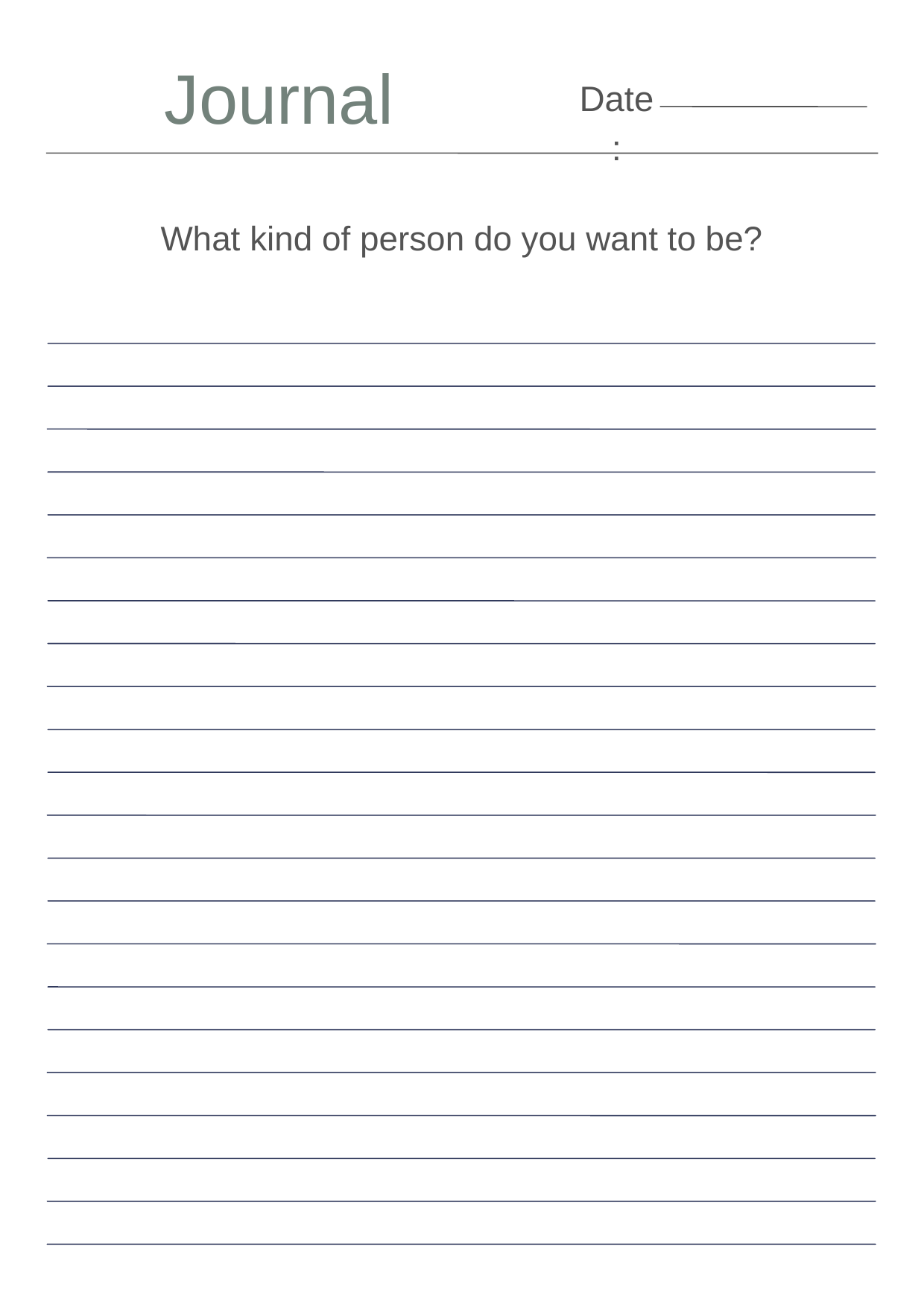

Journal
Date:

What kind of person do you want to be?